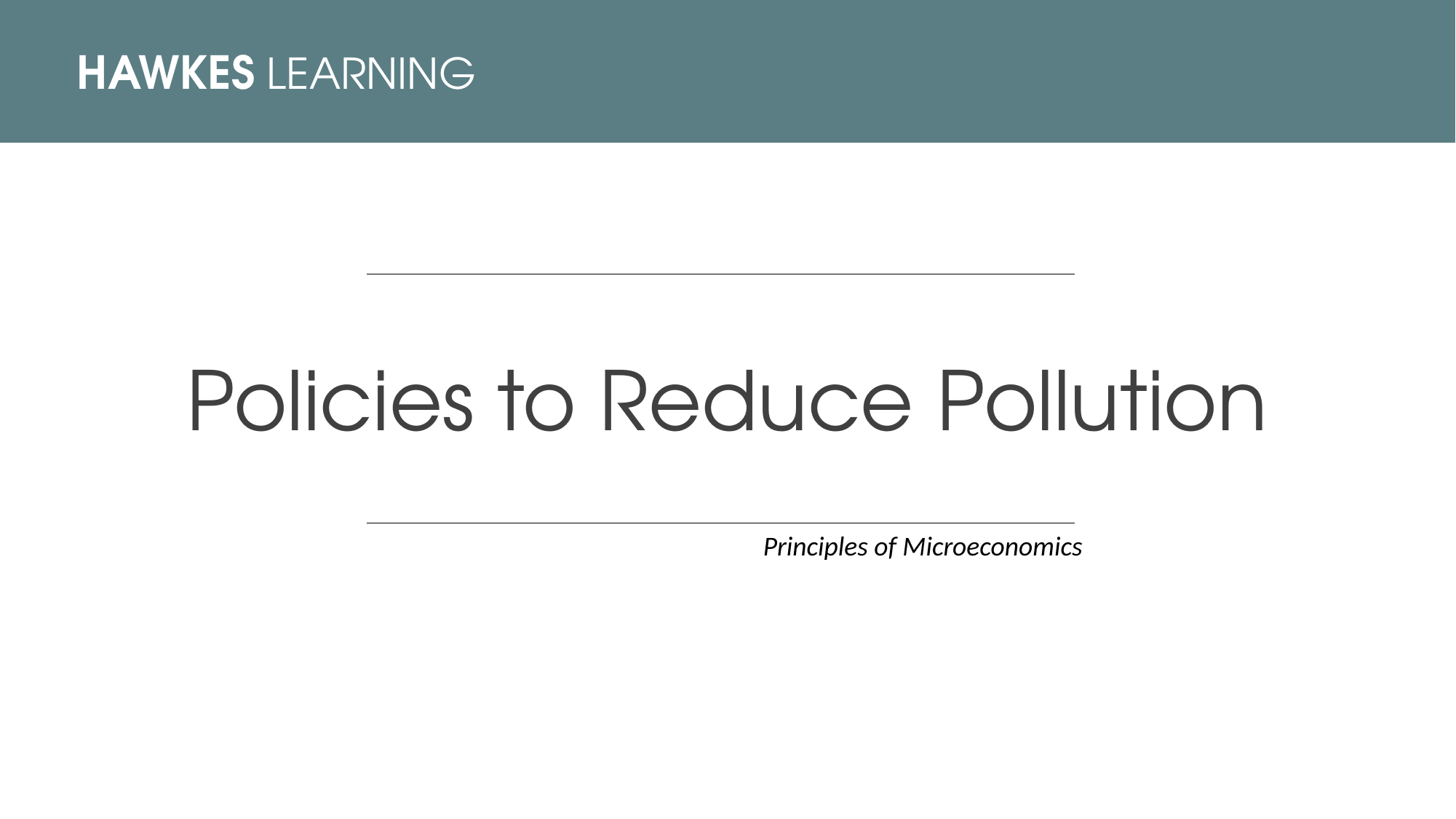

HAWKES LEARNING
Policies to Reduce Pollution
Principles of Microeconomics